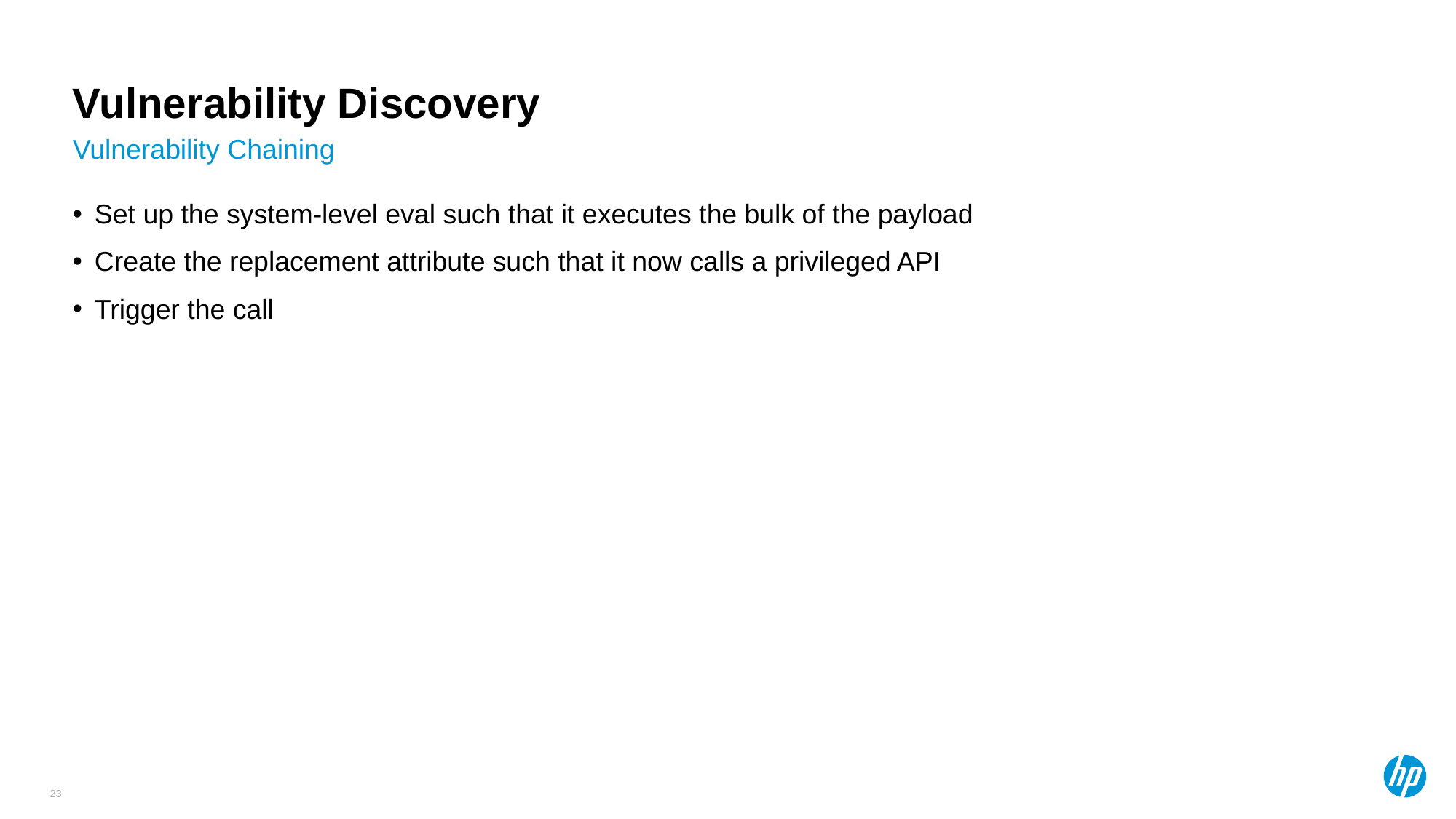

# Vulnerability Discovery
Vulnerability Chaining
Set up the system-level eval such that it executes the bulk of the payload
Create the replacement attribute such that it now calls a privileged API
Trigger the call
23